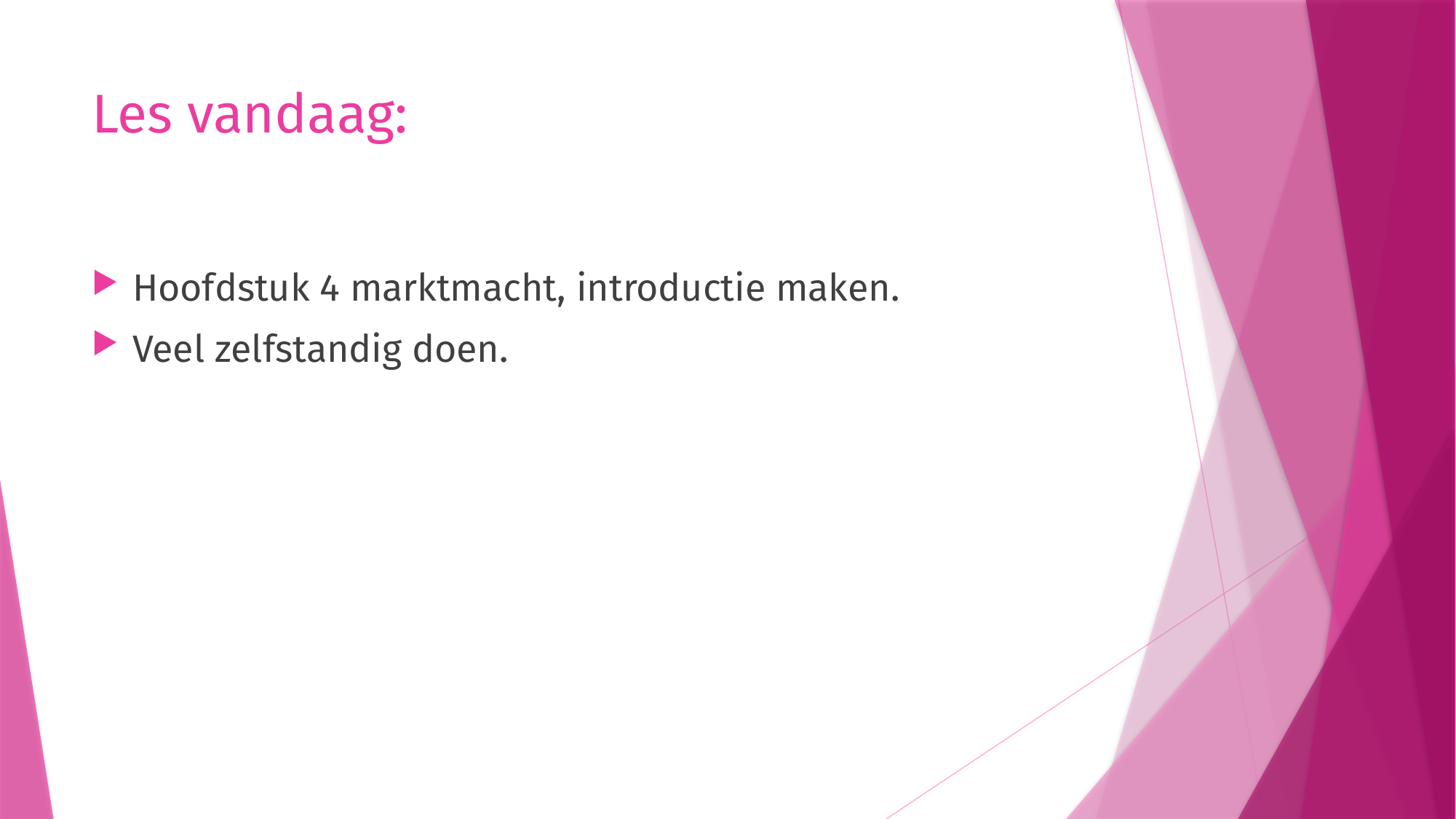

# Les vandaag:
Hoofdstuk 4 marktmacht, introductie maken.
Veel zelfstandig doen.